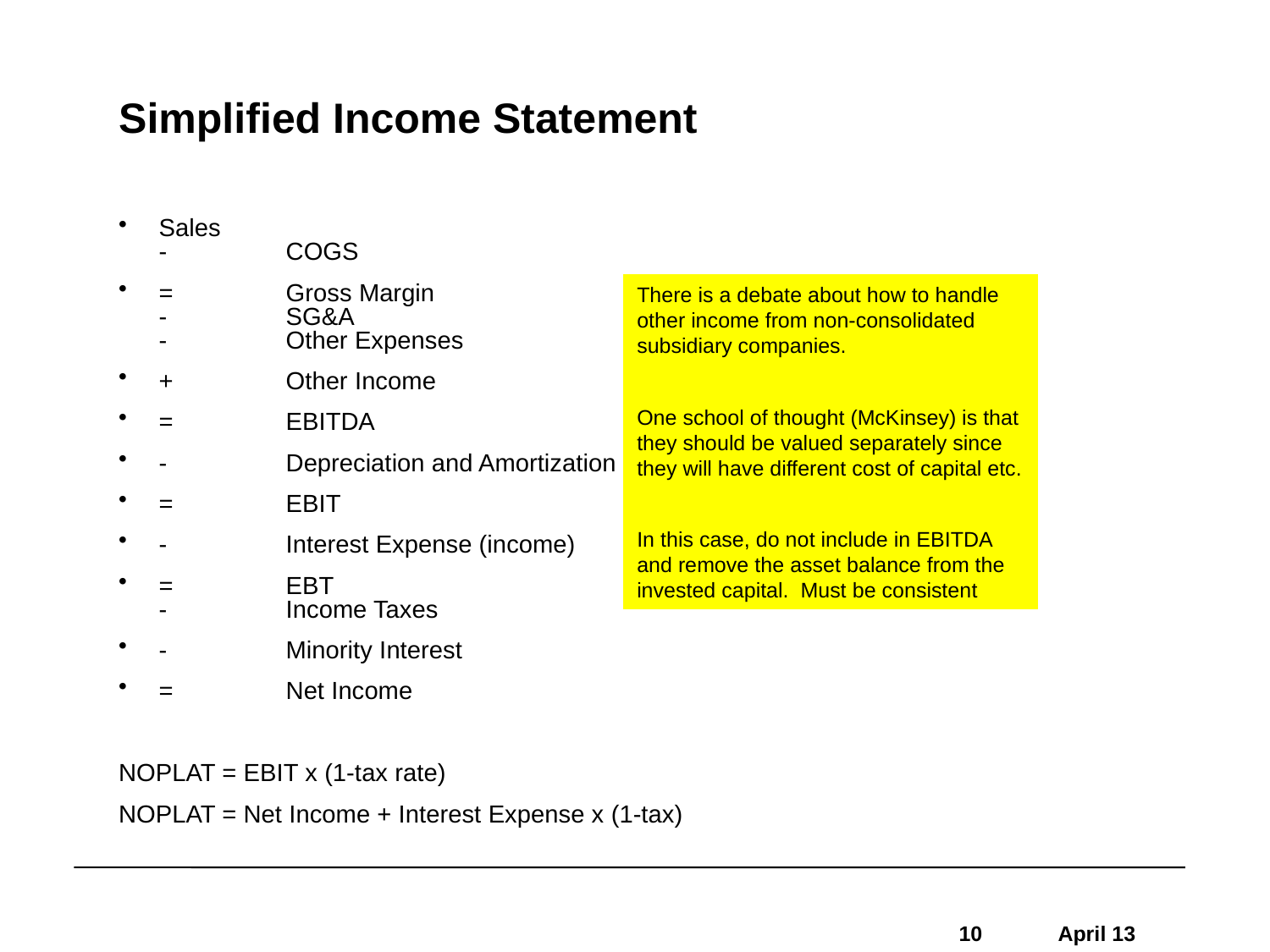

# Simplified Income Statement
Sales
-	COGS
=	Gross Margin
-	SG&A
-	Other Expenses
+	Other Income
=	EBITDA
-	Depreciation and Amortization
=	EBIT
-	Interest Expense (income)
=	EBT
-	Income Taxes
-	Minority Interest
=	Net Income

NOPLAT = EBIT x (1-tax rate)
NOPLAT = Net Income + Interest Expense x (1-tax)
There is a debate about how to handle other income from non-consolidated subsidiary companies.

One school of thought (McKinsey) is that they should be valued separately since they will have different cost of capital etc.

In this case, do not include in EBITDA and remove the asset balance from the invested capital.  Must be consistent